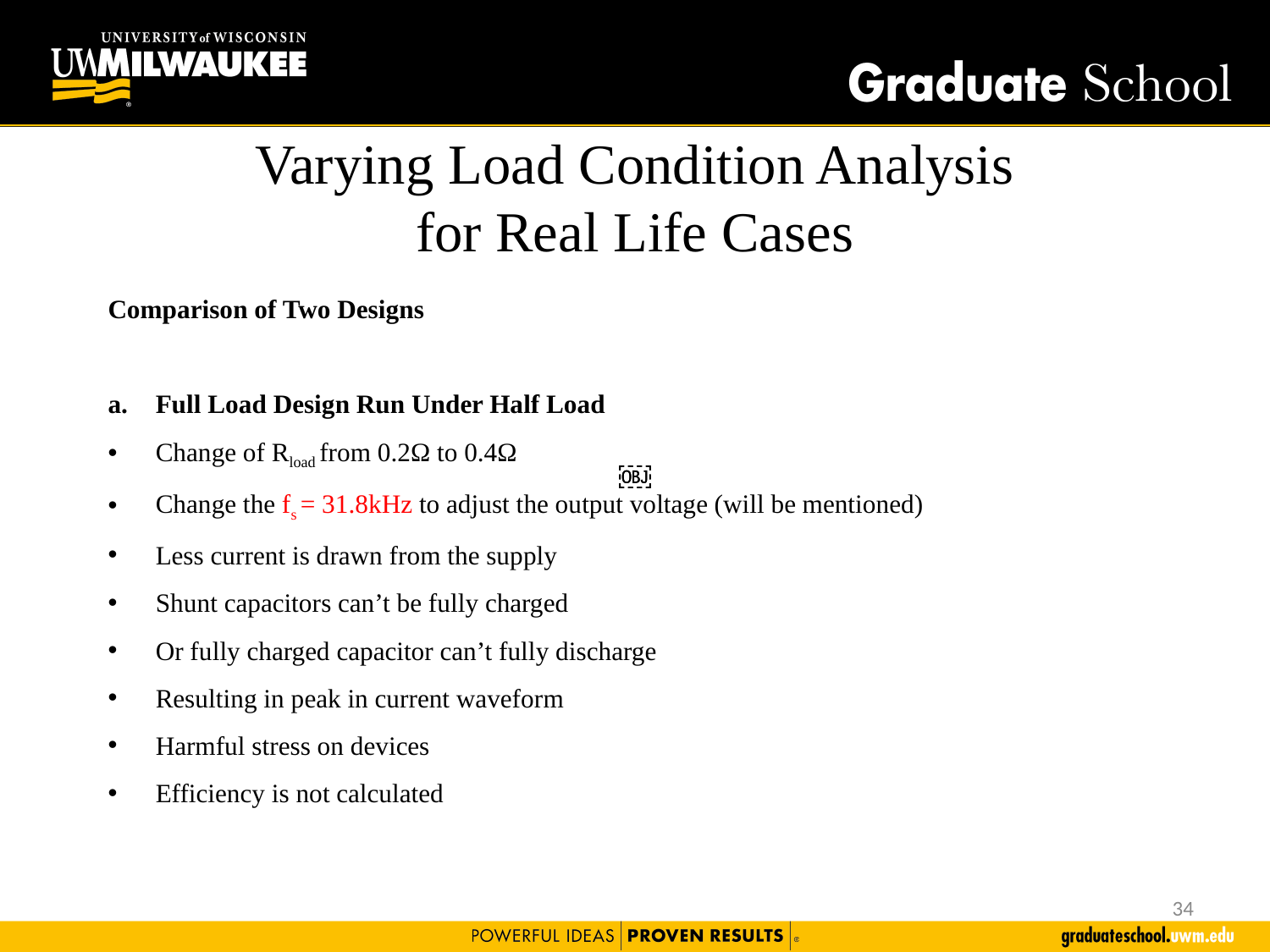

# Varying Load Condition Analysis for Real Life Cases
Comparison of Two Designs

Full Load Design Run Under Half Load
Change of Rload from 0.2Ω to 0.4Ω
Change the fs = 31.8kHz to adjust the output voltage (will be mentioned)
Less current is drawn from the supply
Shunt capacitors can’t be fully charged
Or fully charged capacitor can’t fully discharge
Resulting in peak in current waveform
Harmful stress on devices
Efficiency is not calculated

￼
￼
34